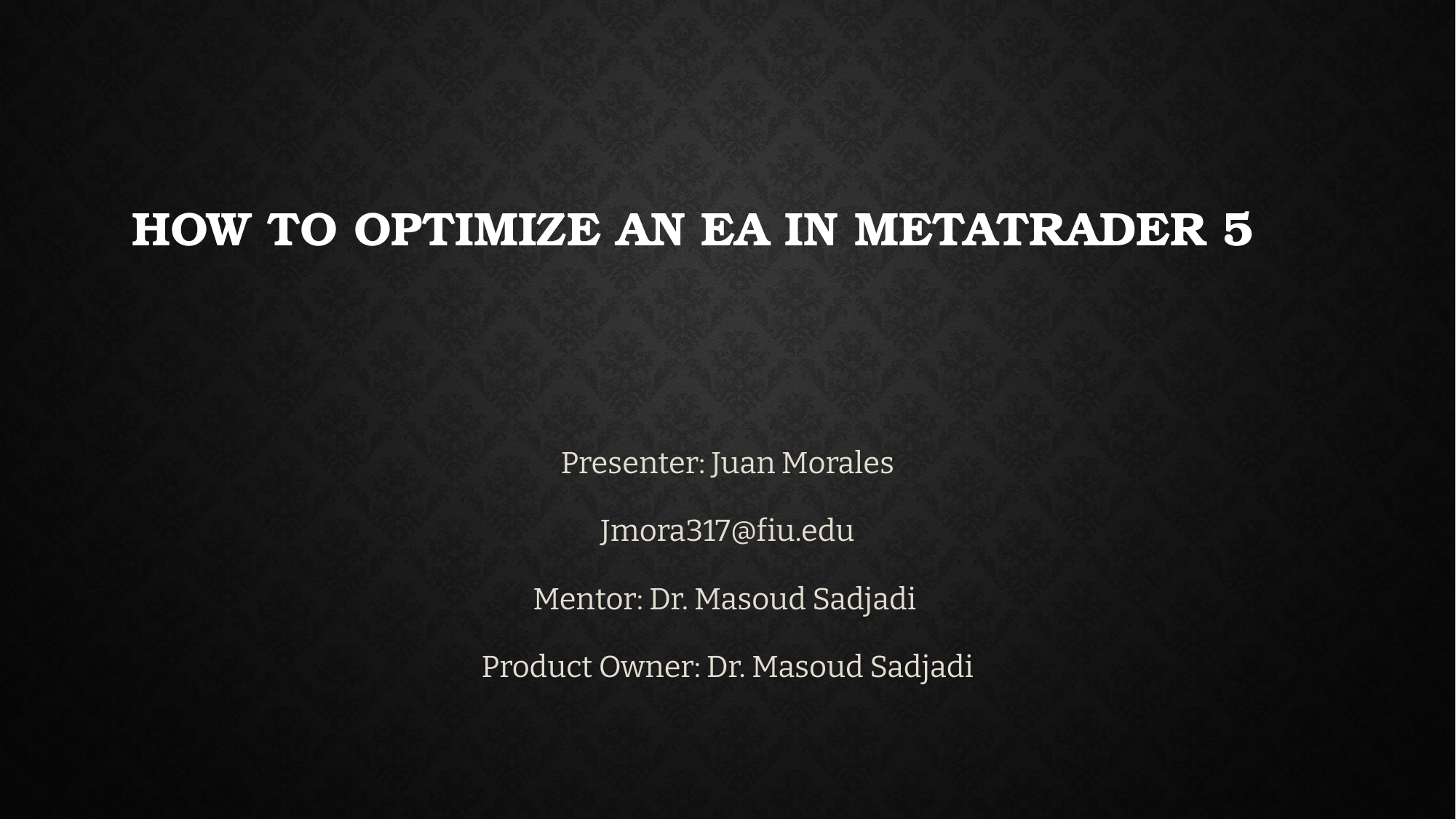

# HOW TO Optimize an EA IN Metatrader 5
Presenter: Juan Morales
Jmora317@fiu.edu
Mentor: Dr. Masoud Sadjadi
Product Owner: Dr. Masoud Sadjadi